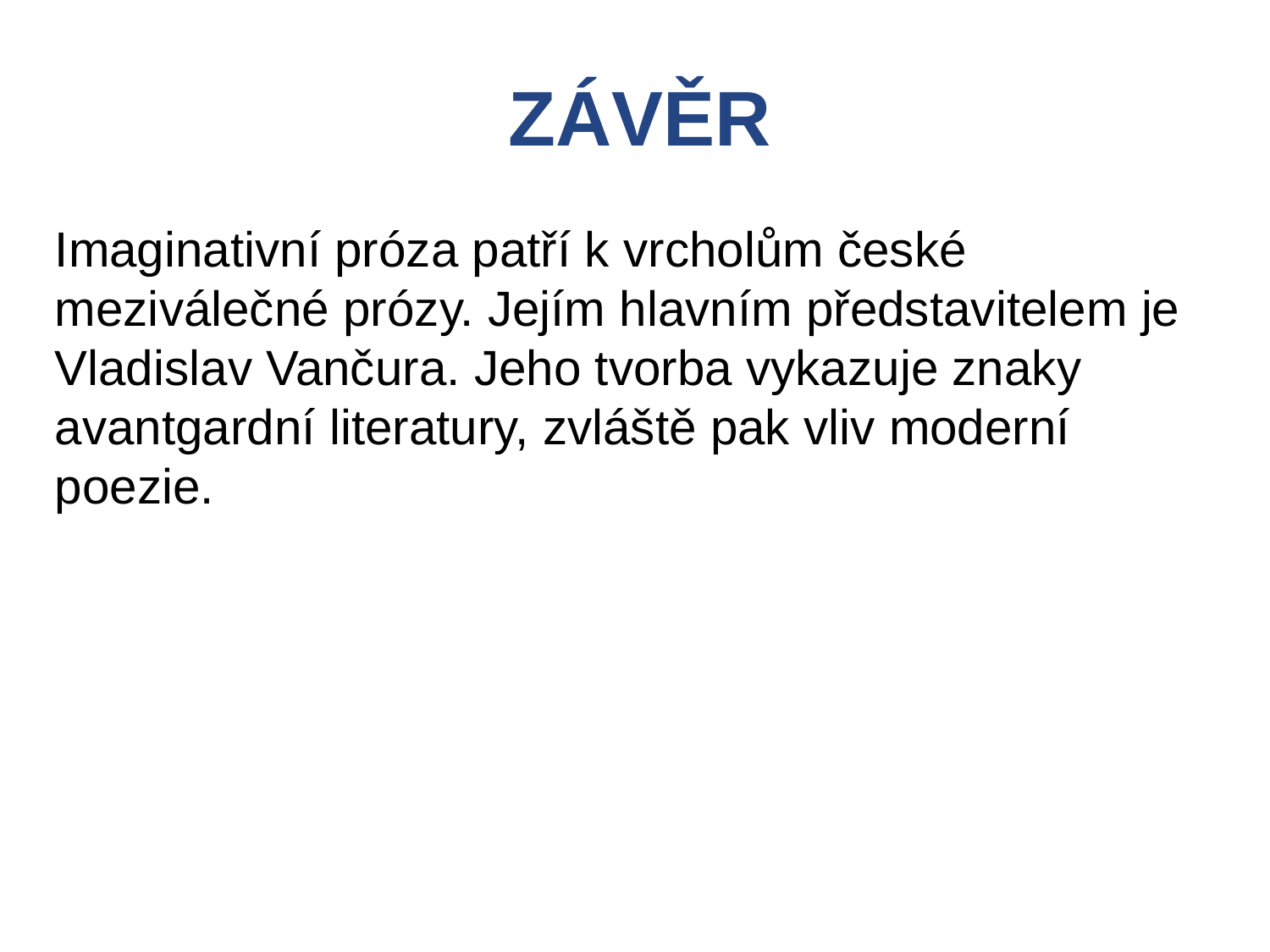

ZÁVĚR
Imaginativní próza patří k vrcholům české meziválečné prózy. Jejím hlavním představitelem je Vladislav Vančura. Jeho tvorba vykazuje znaky avantgardní literatury, zvláště pak vliv moderní poezie.